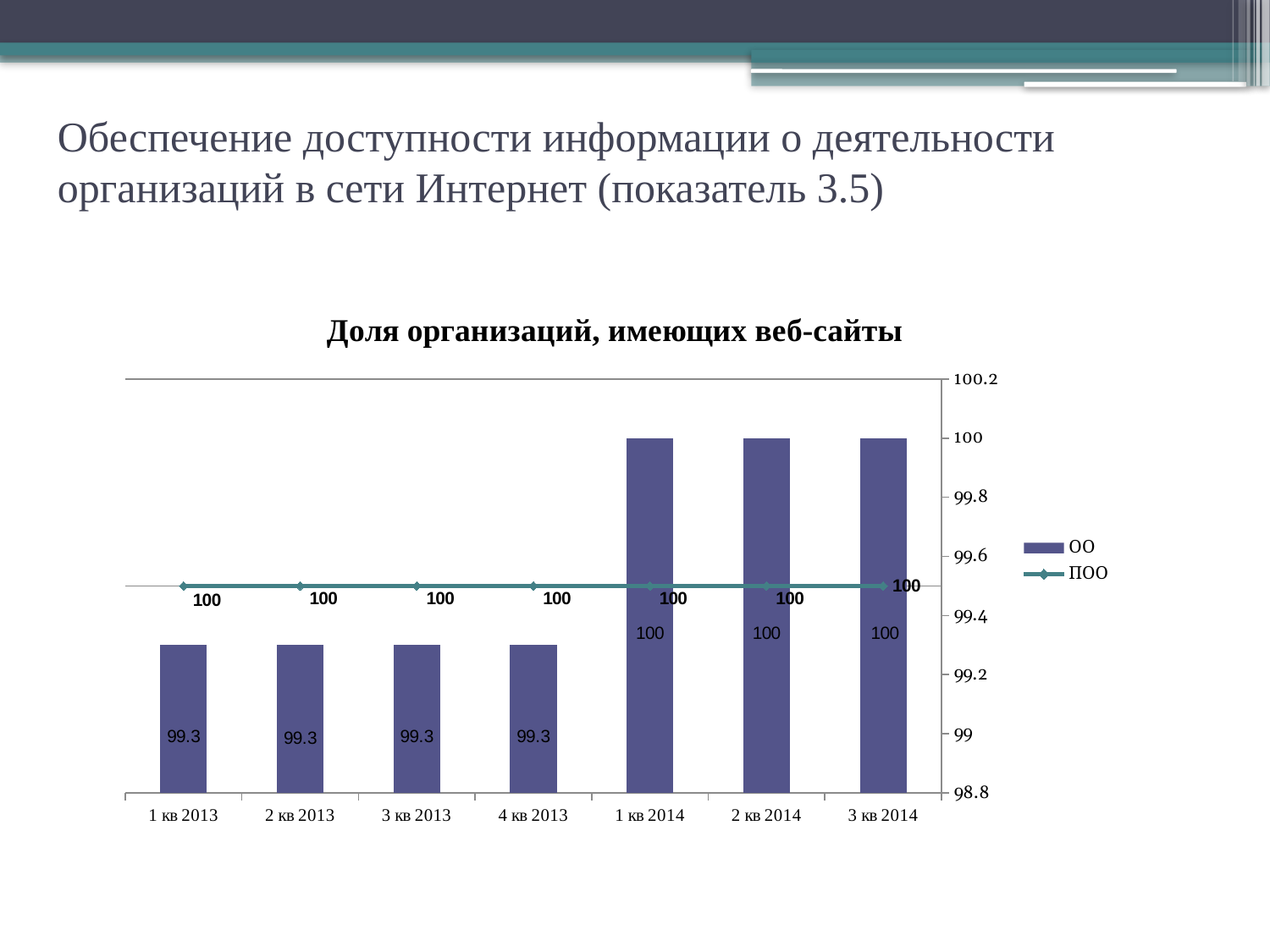

Обеспечение доступности информации о деятельности организаций в сети Интернет (показатель 3.5)

### Chart: Доля организаций, имеющих веб-сайты

| Category | ОО | ПОО |
|---|---|---|
| 1 кв 2013 | 99.3 | 100.0 |
| 2 кв 2013 | 99.3 | 100.0 |
| 3 кв 2013 | 99.3 | 100.0 |
| 4 кв 2013 | 99.3 | 100.0 |
| 1 кв 2014 | 100.0 | 100.0 |
| 2 кв 2014 | 100.0 | 100.0 |
| 3 кв 2014 | 100.0 | 100.0 |